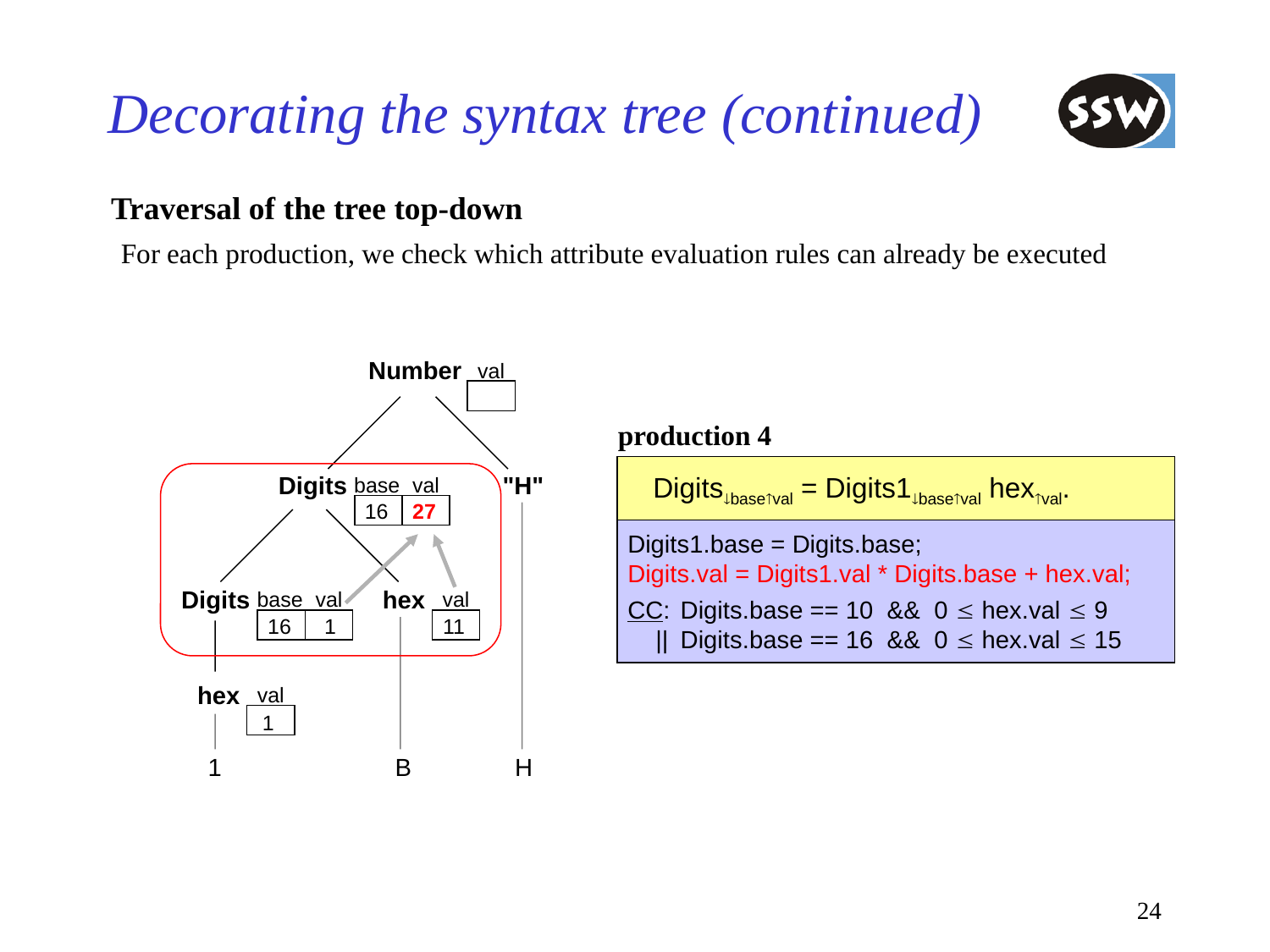

# Decorating the syntax tree (continued)
Traversal of the tree top-down
For each production, we check which attribute evaluation rules can already be executed
Number
val

production 4

Digits↓base↑val = Digits1↓base↑val hex↑val.
Digits
"H"

base
val

16
27

Digits1.base = Digits.base;
Digits.val = Digits1.val * Digits.base + hex.val;
CC:	Digits.base == 10  &&  0 ≤ hex.val ≤ 9
    ||	Digits.base == 16  &&  0 ≤ hex.val ≤ 15

Digits
hex
base
val
val

16
1
11

hex
val

1

1
B
H
24